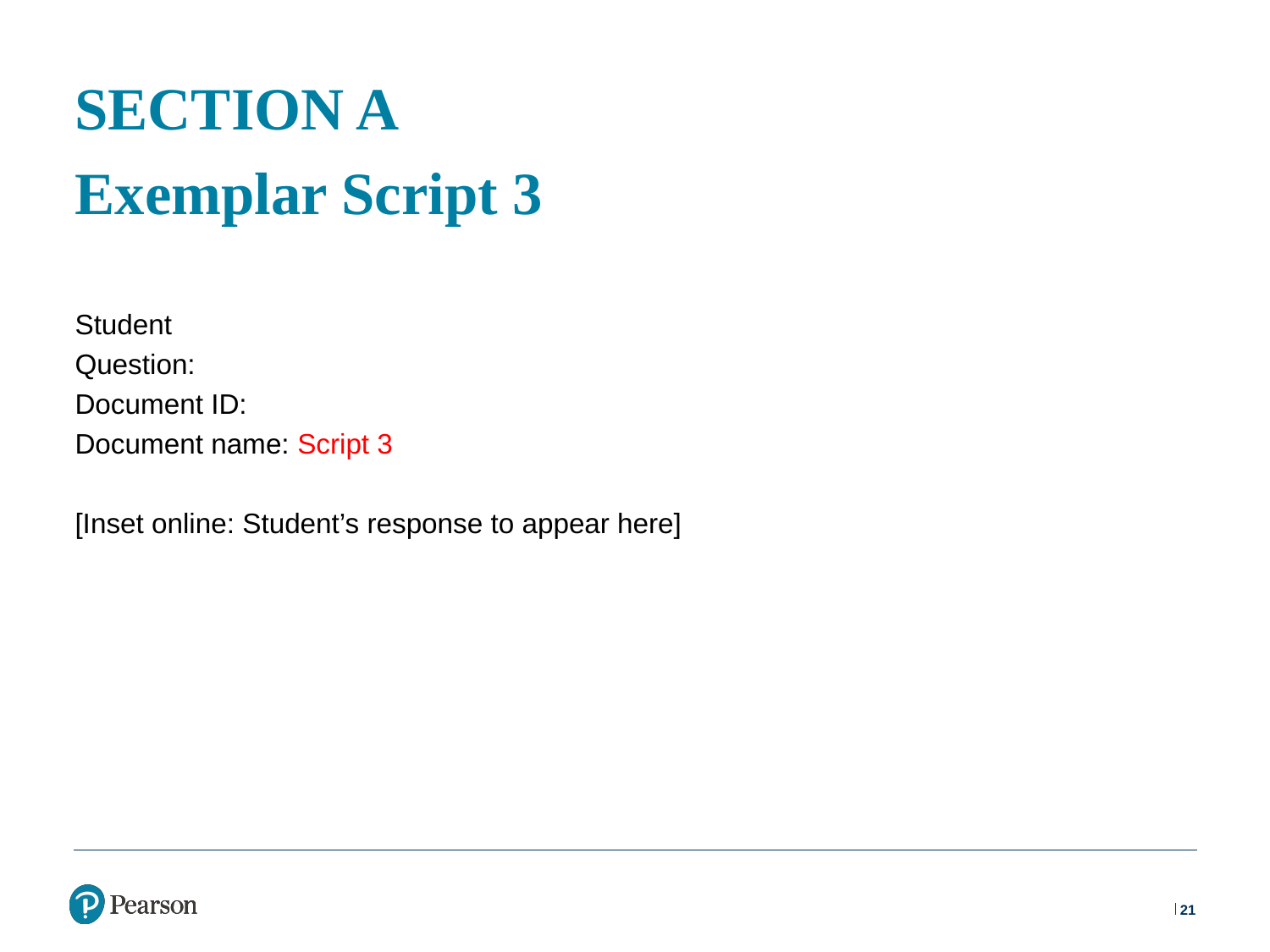

# SECTION A Exemplar Script 3
Student
Question:
Document ID:
Document name: Script 3

[Inset online: Student’s response to appear here]

21